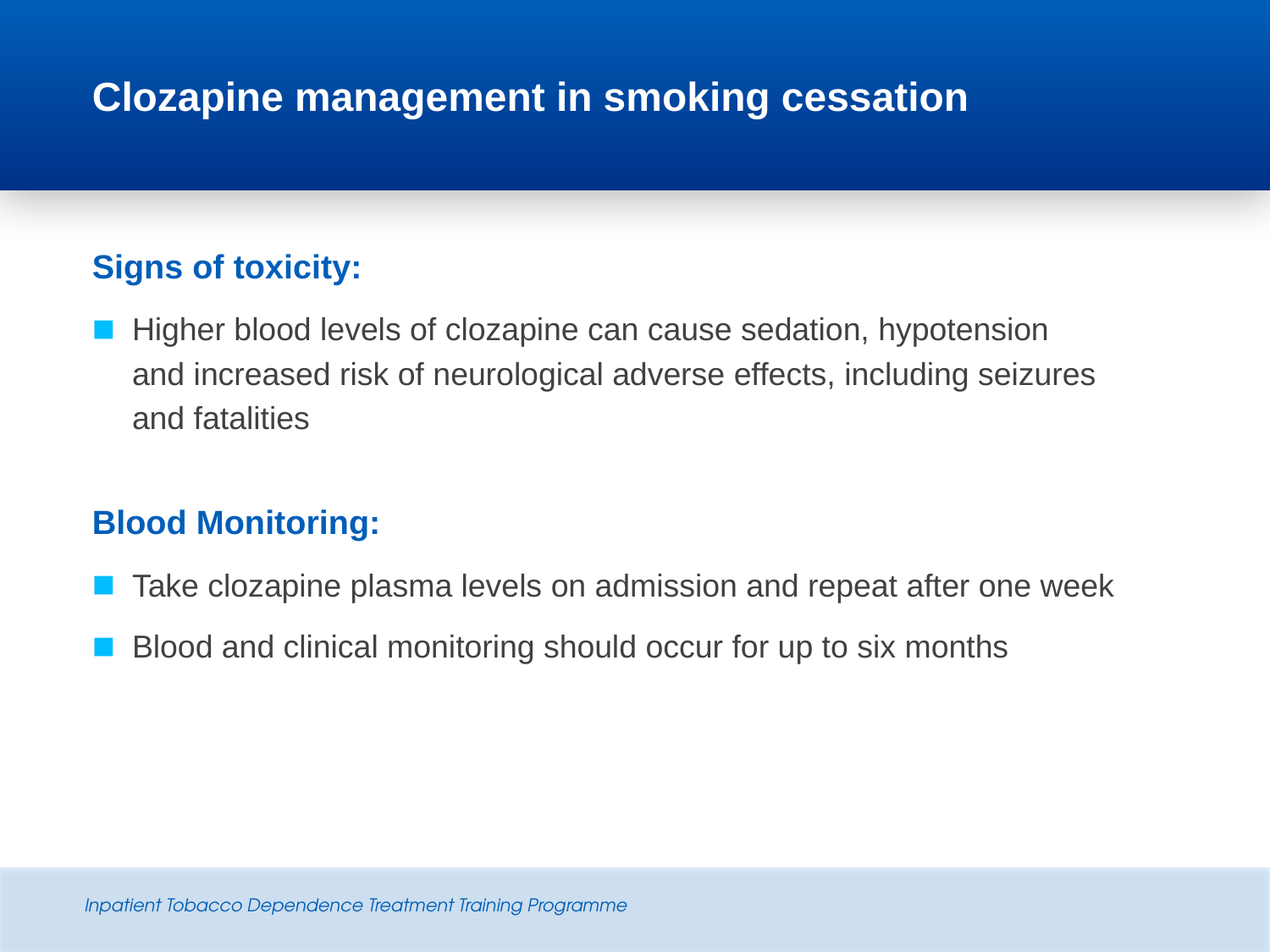

# Clozapine management in smoking cessation
Signs of toxicity:
Higher blood levels of clozapine can cause sedation, hypotension
and increased risk of neurological adverse effects, including seizures
and fatalities
Blood Monitoring:
Take clozapine plasma levels on admission and repeat after one week
Blood and clinical monitoring should occur for up to six months
Inpatient Tobacco Dependence Treatment Training Programme